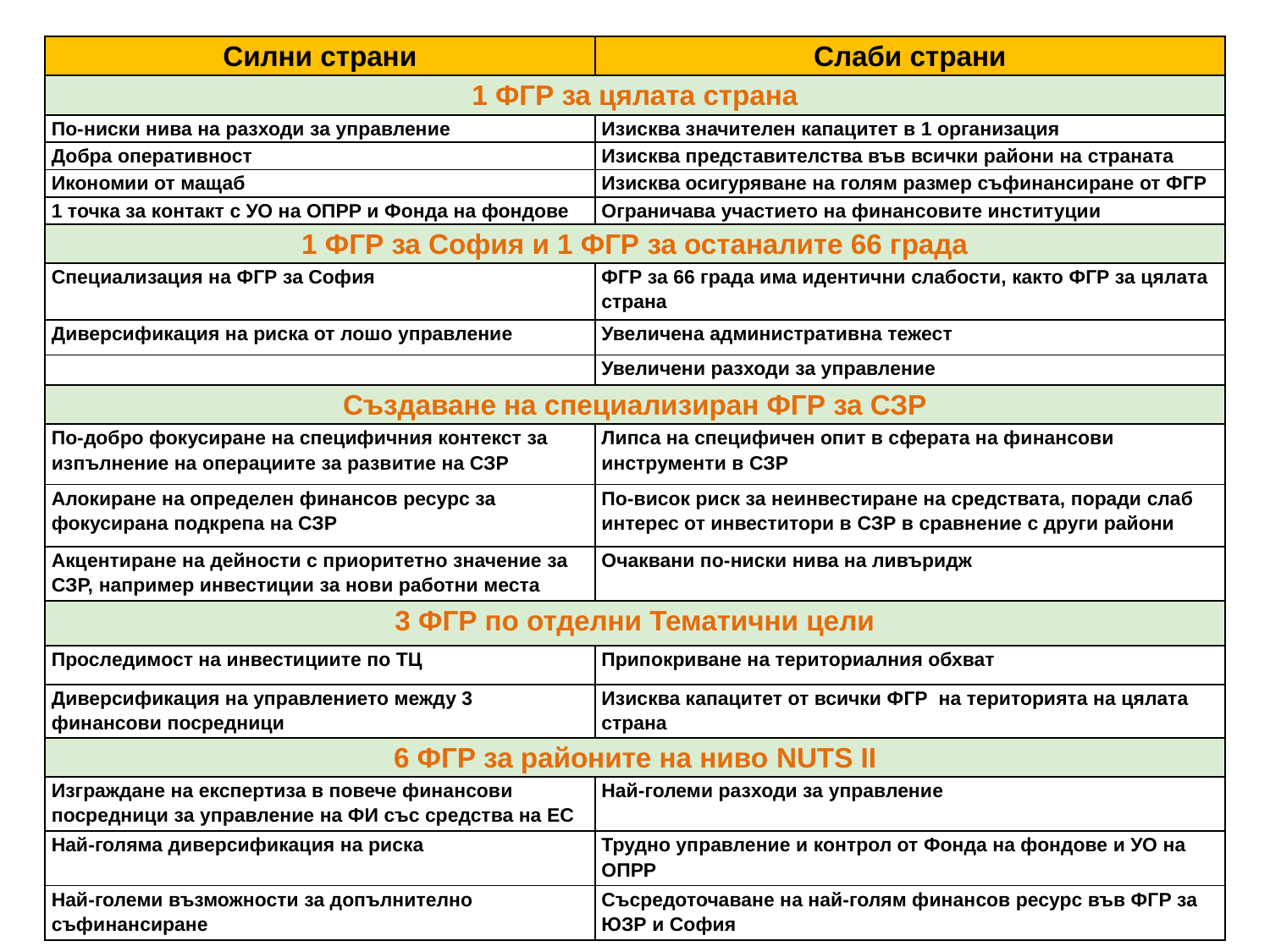

| Силни страни | Слаби страни |
| --- | --- |
| 1 ФГР за цялата страна |  |
| По-ниски нива на разходи за управление | Изисква значителен капацитет в 1 организация |
| Добра оперативност | Изисква представителства във всички райони на страната |
| Икономии от мащаб | Изисква осигуряване на голям размер съфинансиране от ФГР |
| 1 точка за контакт с УО на ОПРР и Фонда на фондове | Ограничава участието на финансовите институции |
| 1 ФГР за София и 1 ФГР за останалите 66 града |  |
| Специализация на ФГР за София | ФГР за 66 града има идентични слабости, както ФГР за цялата страна |
| Диверсификация на риска от лошо управление | Увеличена административна тежест |
|  | Увеличени разходи за управление |
| Създаване на специализиран ФГР за СЗР |  |
| По-добро фокусиране на специфичния контекст за изпълнение на операциите за развитие на СЗР | Липса на специфичен опит в сферата на финансови инструменти в СЗР |
| Алокиране на определен финансов ресурс за фокусирана подкрепа на СЗР | По-висок риск за неинвестиране на средствата, поради слаб интерес от инвеститори в СЗР в сравнение с други райони |
| Акцентиране на дейности с приоритетно значение за СЗР, например инвестиции за нови работни места | Очаквани по-ниски нива на ливъридж |
| 3 ФГР по отделни Тематични цели |  |
| Проследимост на инвестициите по ТЦ | Припокриване на териториалния обхват |
| Диверсификация на управлението между 3 финансови посредници | Изисква капацитет от всички ФГР на територията на цялата страна |
| 6 ФГР за районите на ниво NUTS II |  |
| Изграждане на експертиза в повече финансови посредници за управление на ФИ със средства на ЕС | Най-големи разходи за управление |
| Най-голяма диверсификация на риска | Трудно управление и контрол от Фонда на фондове и УО на ОПРР |
| Най-големи възможности за допълнително съфинансиране | Съсредоточаване на най-голям финансов ресурс във ФГР за ЮЗР и София |